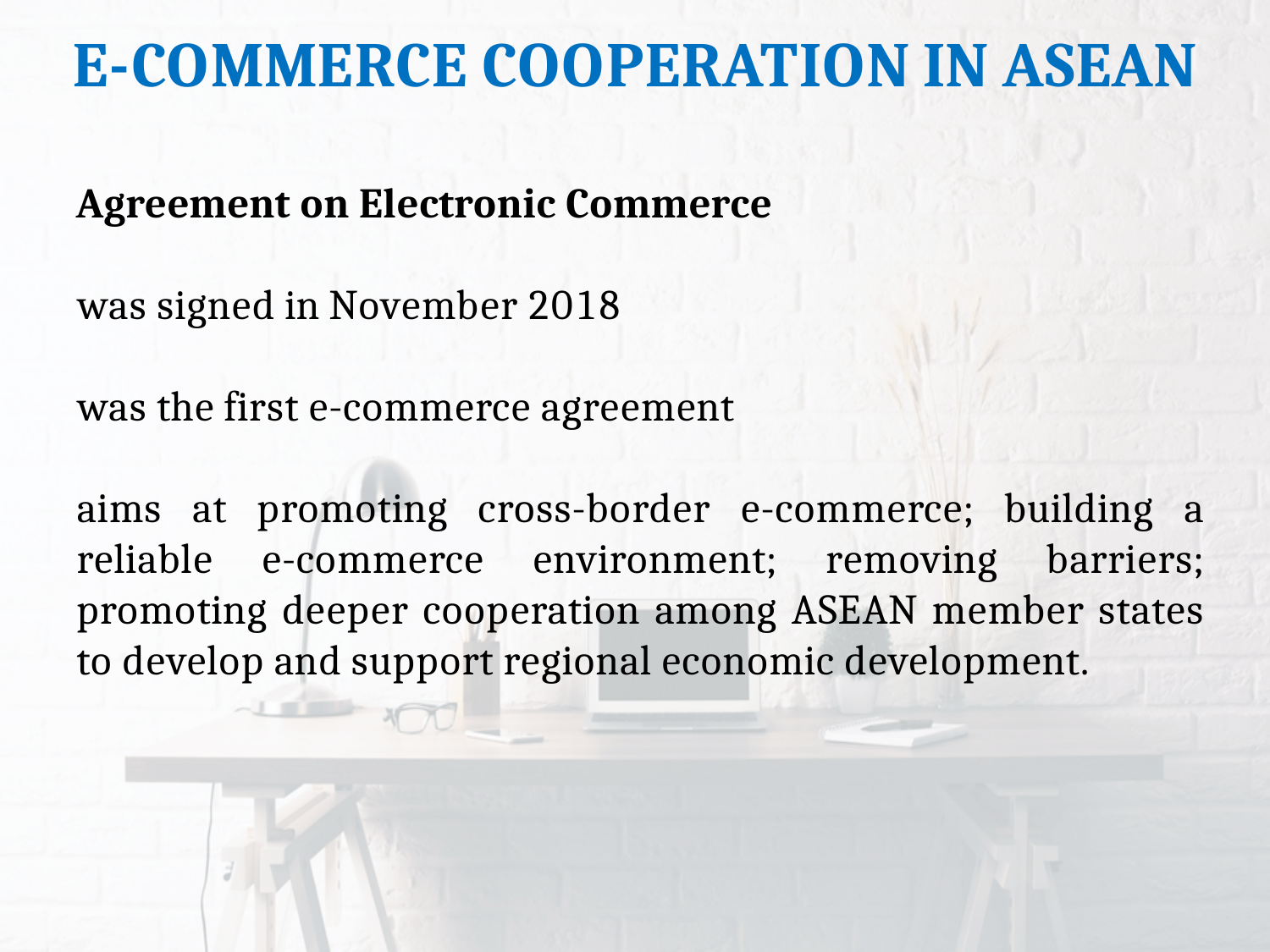

E-COMMERCE COOPERATION IN ASEAN
Agreement on Electronic Commerce

was signed in November 2018

was the first e-commerce agreement

aims at promoting cross-border e-commerce; building a reliable e-commerce environment; removing barriers; promoting deeper cooperation among ASEAN member states to develop and support regional economic development.